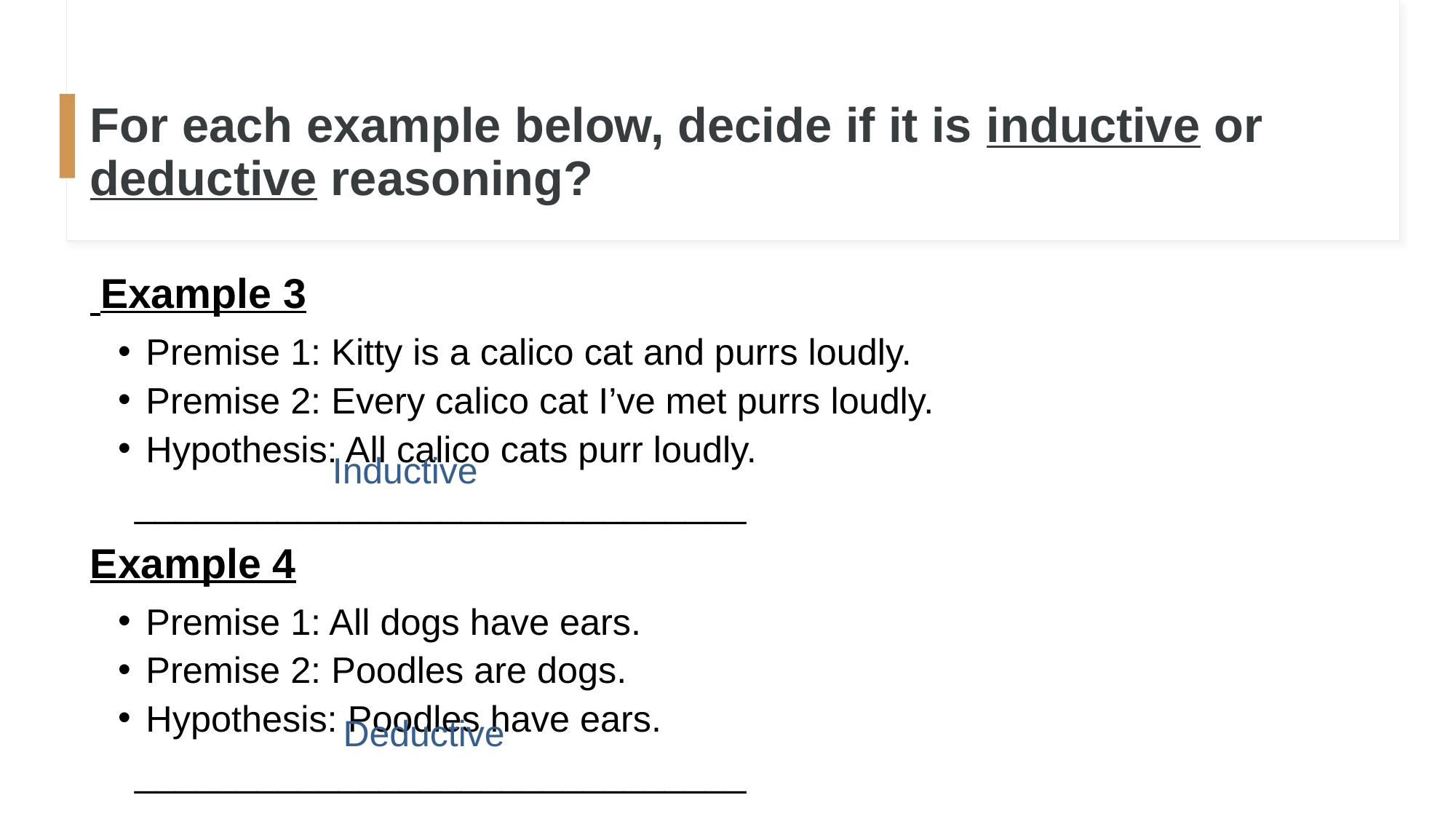

# For each example below, decide if it is inductive or deductive reasoning?
 Example 3
Premise 1: Kitty is a calico cat and purrs loudly.
Premise 2: Every calico cat I’ve met purrs loudly.
Hypothesis: All calico cats purr loudly.
	______________________________
Example 4
Premise 1: All dogs have ears.
Premise 2: Poodles are dogs.
Hypothesis: Poodles have ears.
	______________________________

Inductive
Deductive